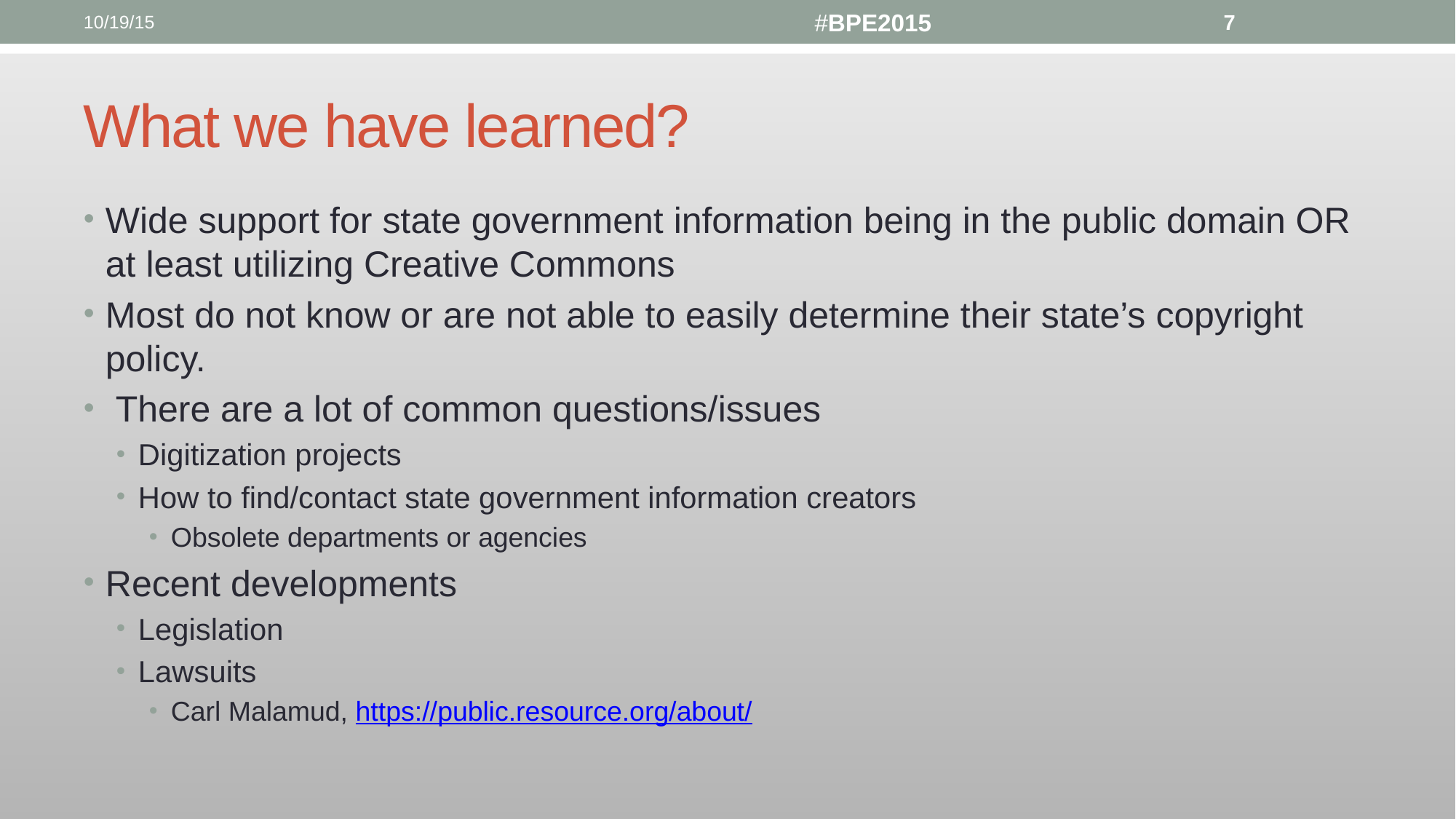

10/19/15
#BPE2015
7
# What we have learned?
Wide support for state government information being in the public domain OR at least utilizing Creative Commons
Most do not know or are not able to easily determine their state’s copyright policy.
 There are a lot of common questions/issues
Digitization projects
How to find/contact state government information creators
Obsolete departments or agencies
Recent developments
Legislation
Lawsuits
Carl Malamud, https://public.resource.org/about/